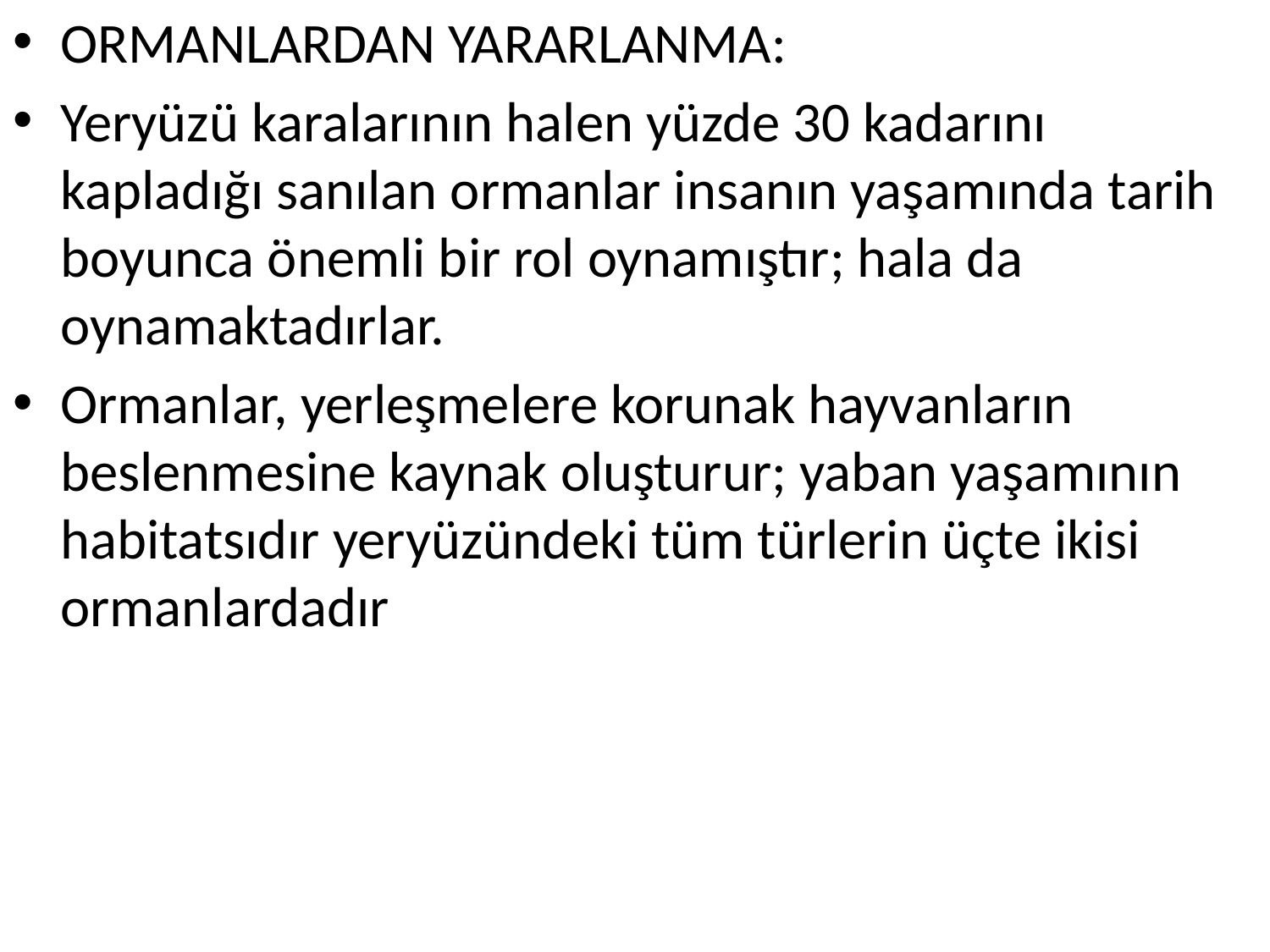

ORMANLARDAN YARARLANMA:
Yeryüzü karalarının halen yüzde 30 kadarını kapladığı sanılan ormanlar insanın yaşamında tarih boyunca önemli bir rol oynamıştır; hala da oynamaktadırlar.
Ormanlar, yerleşmelere korunak hayvanların beslenmesine kaynak oluşturur; yaban yaşamının habitatsıdır yeryüzündeki tüm türlerin üçte ikisi ormanlardadır